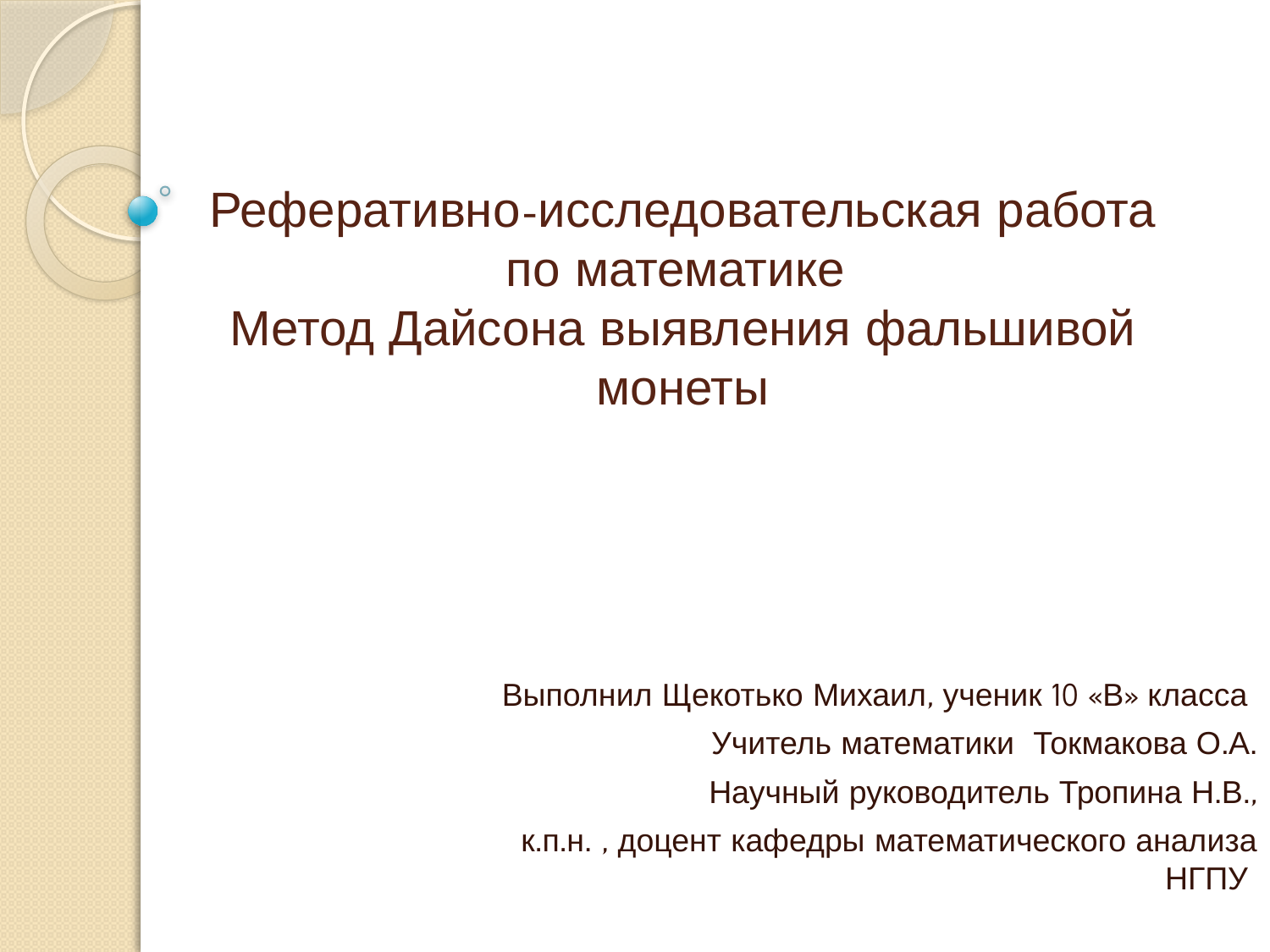

# Реферативно-исследовательская работа по математике Метод Дайсона выявления фальшивой монеты
Выполнил Щекотько Михаил, ученик 10 «В» класса
Учитель математики  Токмакова О.А.
Научный руководитель Тропина Н.В.,
к.п.н. , доцент кафедры математического анализа НГПУ